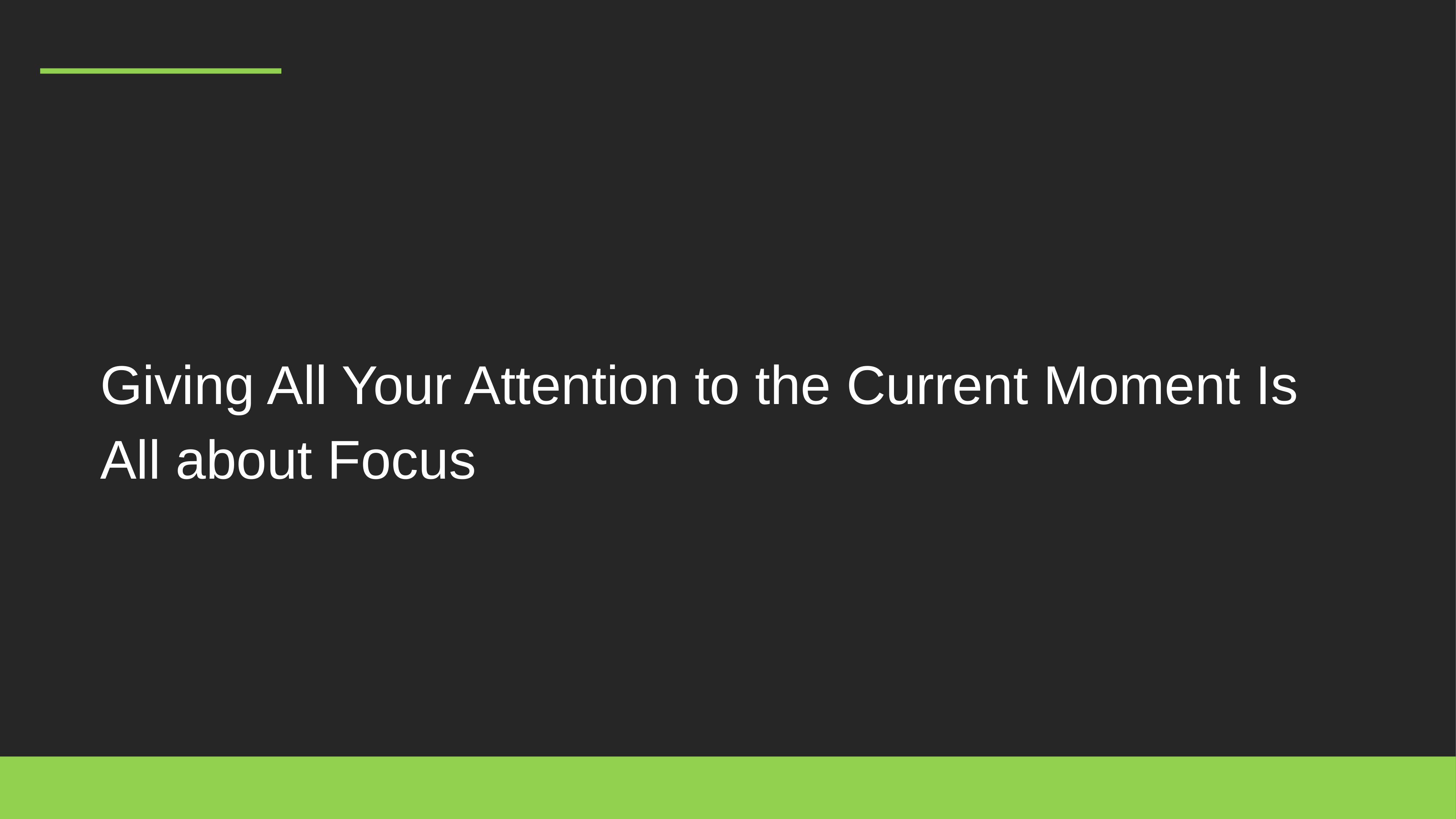

Giving All Your Attention to the Current Moment Is All about Focus